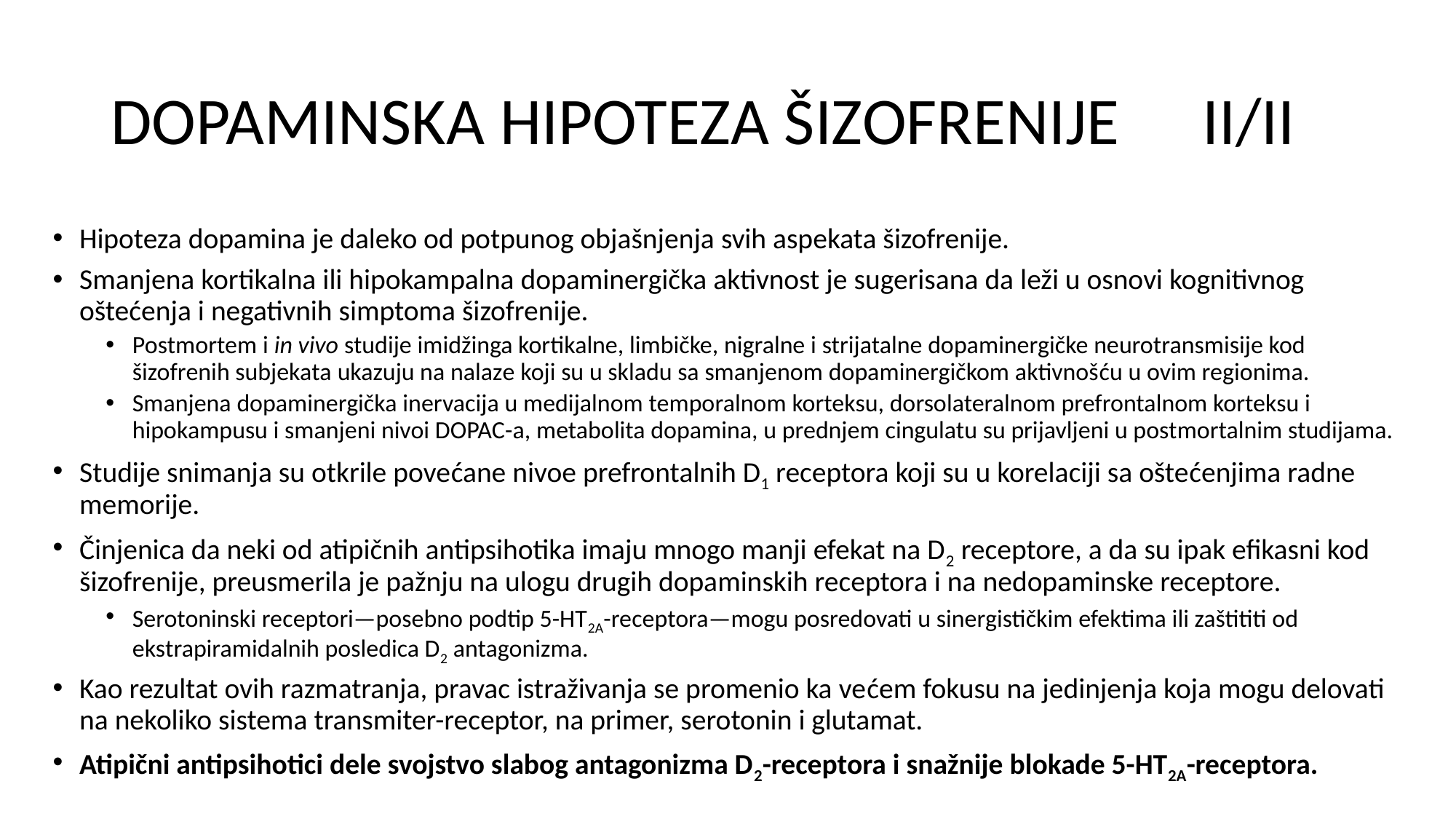

# DOPAMINSKA HIPOTEZA ŠIZOFRENIJE	II/II
Hipoteza dopamina je daleko od potpunog objašnjenja svih aspekata šizofrenije.
Smanjena kortikalna ili hipokampalna dopaminergička aktivnost je sugerisana da leži u osnovi kognitivnog oštećenja i negativnih simptoma šizofrenije.
Postmortem i in vivo studije imidžinga kortikalne, limbičke, nigralne i strijatalne dopaminergičke neurotransmisije kod šizofrenih subjekata ukazuju na nalaze koji su u skladu sa smanjenom dopaminergičkom aktivnošću u ovim regionima.
Smanjena dopaminergička inervacija u medijalnom temporalnom korteksu, dorsolateralnom prefrontalnom korteksu i hipokampusu i smanjeni nivoi DOPAC-a, metabolita dopamina, u prednjem cingulatu su prijavljeni u postmortalnim studijama.
Studije snimanja su otkrile povećane nivoe prefrontalnih D1 receptora koji su u korelaciji sa oštećenjima radne memorije.
Činjenica da neki od atipičnih antipsihotika imaju mnogo manji efekat na D2 receptore, a da su ipak efikasni kod šizofrenije, preusmerila je pažnju na ulogu drugih dopaminskih receptora i na nedopaminske receptore.
Serotoninski receptori—posebno podtip 5-HT2A-receptora—mogu posredovati u sinergističkim efektima ili zaštititi od ekstrapiramidalnih posledica D2 antagonizma.
Kao rezultat ovih razmatranja, pravac istraživanja se promenio ka većem fokusu na jedinjenja koja mogu delovati na nekoliko sistema transmiter-receptor, na primer, serotonin i glutamat.
Atipični antipsihotici dele svojstvo slabog antagonizma D2-receptora i snažnije blokade 5-HT2A-receptora.